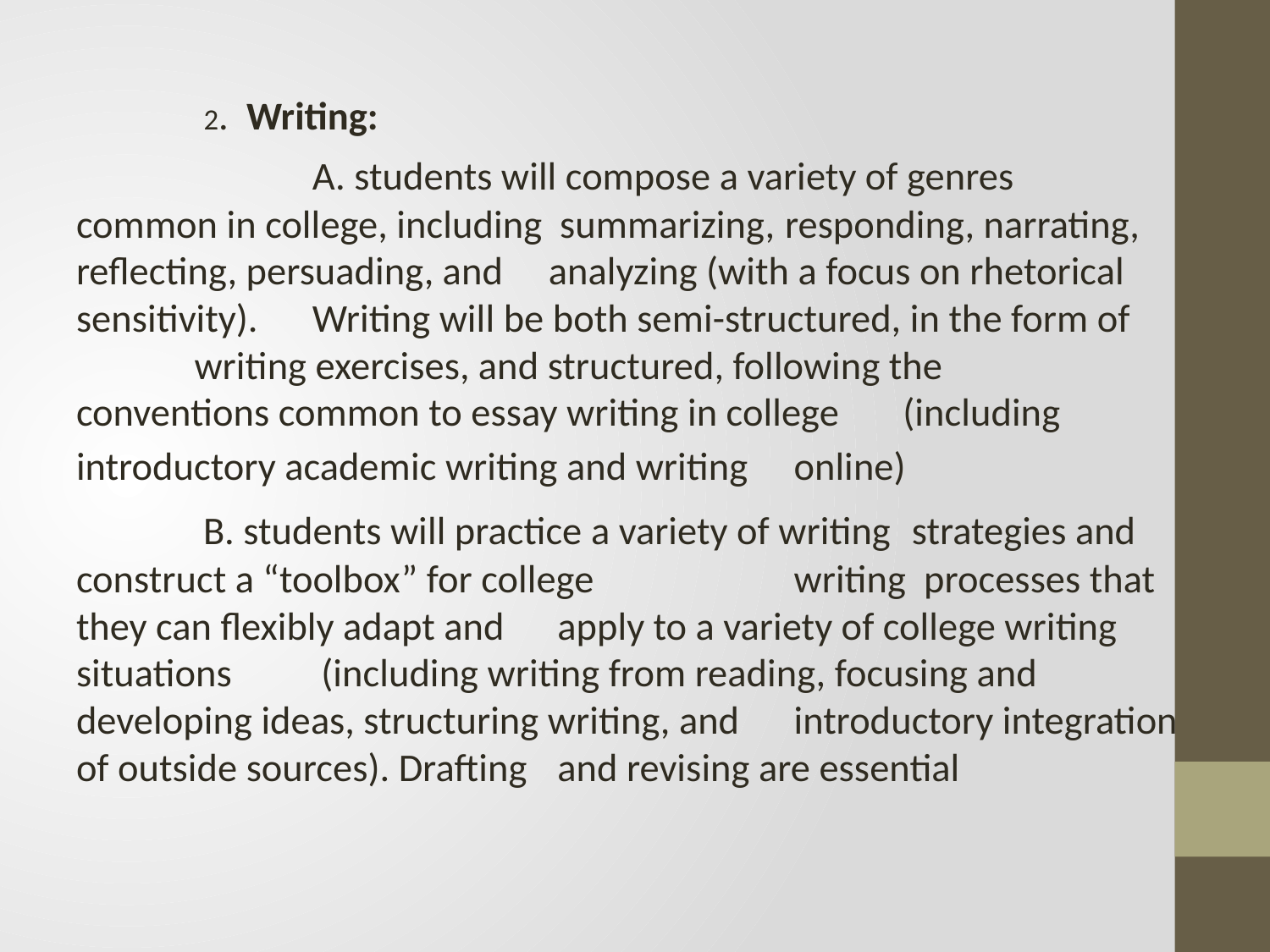

2.  Writing:
      	  	A. students will compose a variety of genres 			common in college, including  summarizing, 			responding, narrating, reflecting, persuading, and 		analyzing (with a focus on rhetorical sensitivity). 		Writing will be both semi-structured, in the form of 		writing exercises, and structured, following the			conventions common to essay writing in college			(including  introductory academic writing and writing		 online)
		 B. students will practice a variety of writing			 strategies and construct a “toolbox” for college	 		 writing  processes that they can flexibly adapt and 		 apply to a variety of college writing situations 			 (including writing from reading, focusing and 			 developing ideas, structuring writing, and 			 introductory integration of outside sources). Drafting 		 and revising are essential